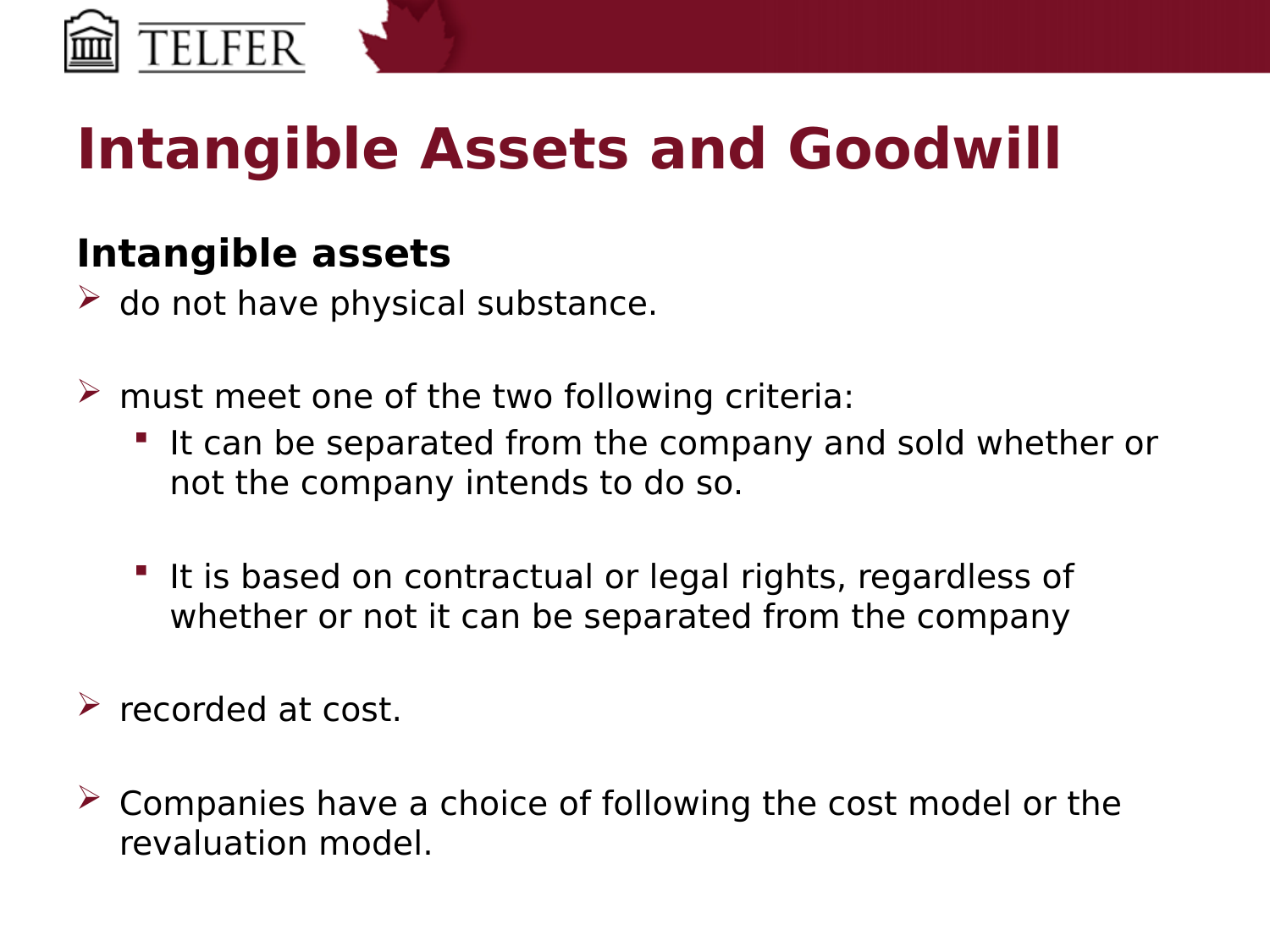

# Intangible Assets and Goodwill
Intangible assets
do not have physical substance.

must meet one of the two following criteria:
It can be separated from the company and sold whether or not the company intends to do so.

It is based on contractual or legal rights, regardless of whether or not it can be separated from the company

recorded at cost.

Companies have a choice of following the cost model or the revaluation model.